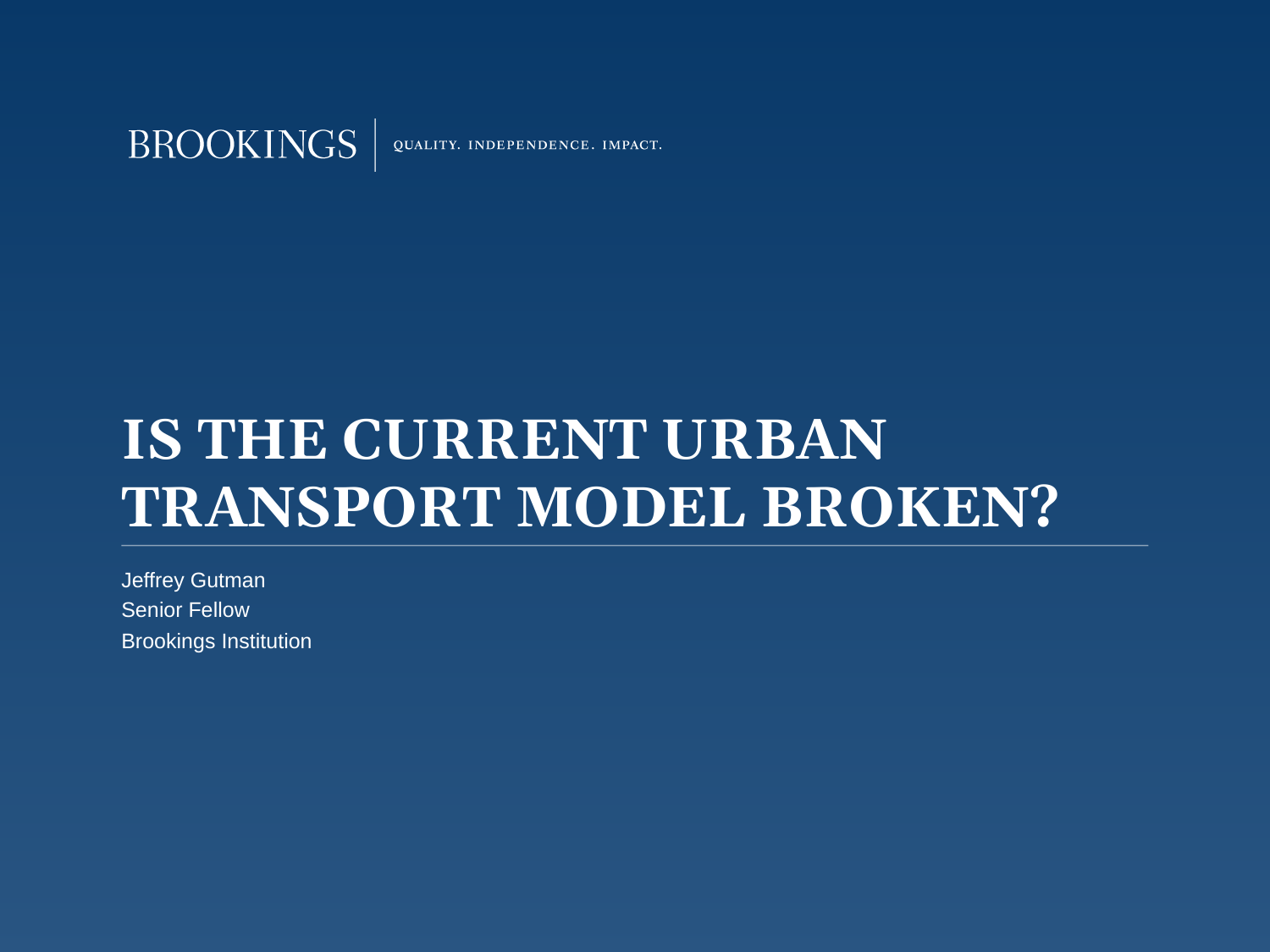

# Is The Current Urban Transport Model Broken?
Jeffrey Gutman
Senior Fellow
Brookings Institution